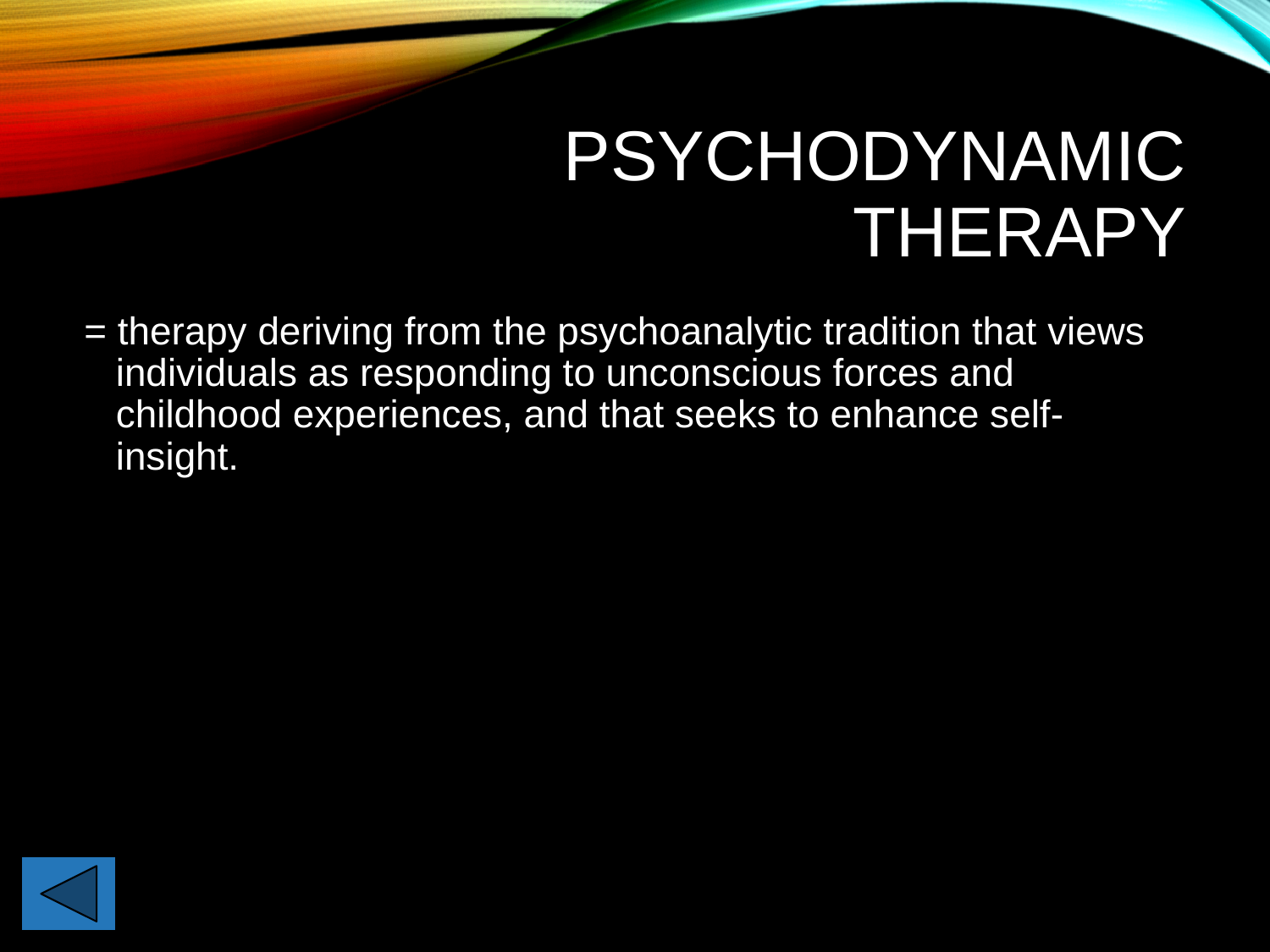

# Psychodynamic Therapy
= therapy deriving from the psychoanalytic tradition that views individuals as responding to unconscious forces and childhood experiences, and that seeks to enhance self-insight.